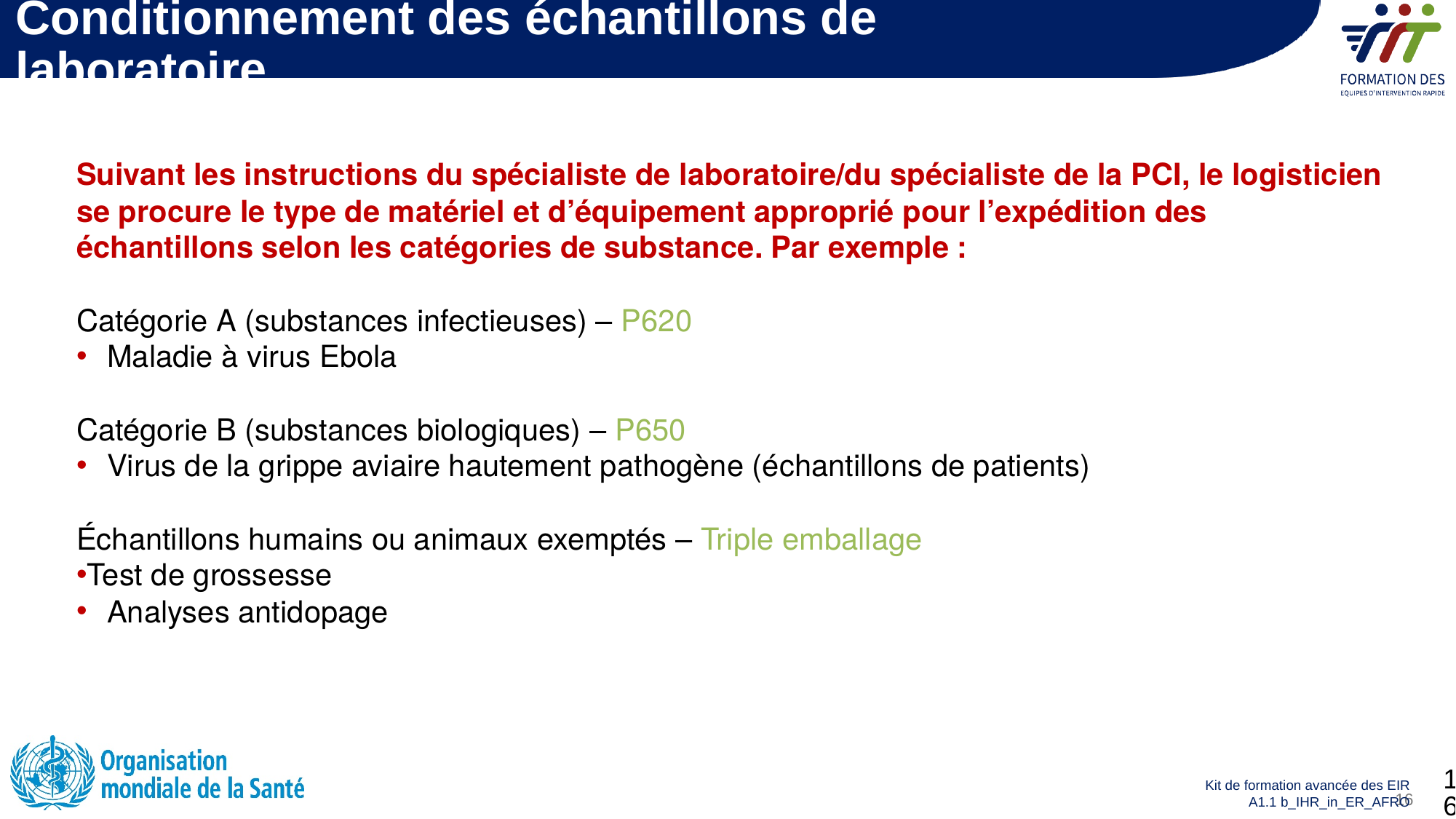

Conditionnement des échantillons de laboratoire
Suivant les instructions du spécialiste de laboratoire/du spécialiste de la PCI, le logisticien se procure le type de matériel et d’équipement approprié pour l’expédition des échantillons selon les catégories de substance. Par exemple :

Catégorie A (substances infectieuses) – P620
Maladie à virus Ebola

Catégorie B (substances biologiques) – P650
Virus de la grippe aviaire hautement pathogène (échantillons de patients)

Échantillons humains ou animaux exemptés – Triple emballage
Test de grossesse
Analyses antidopage

16